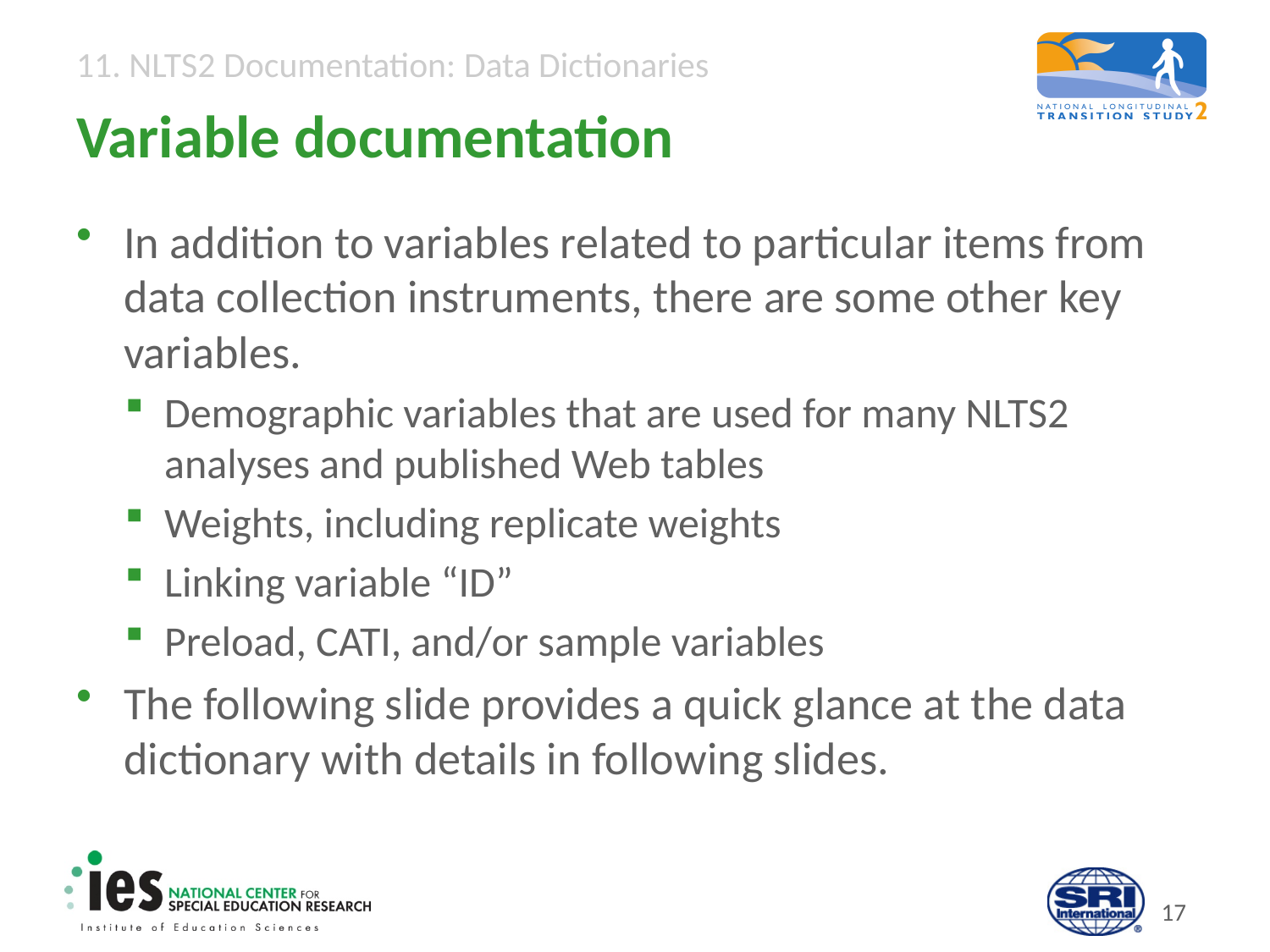

# Variable documentation
In addition to variables related to particular items from data collection instruments, there are some other key variables.
Demographic variables that are used for many NLTS2 analyses and published Web tables
Weights, including replicate weights
Linking variable “ID”
Preload, CATI, and/or sample variables
The following slide provides a quick glance at the data dictionary with details in following slides.
17